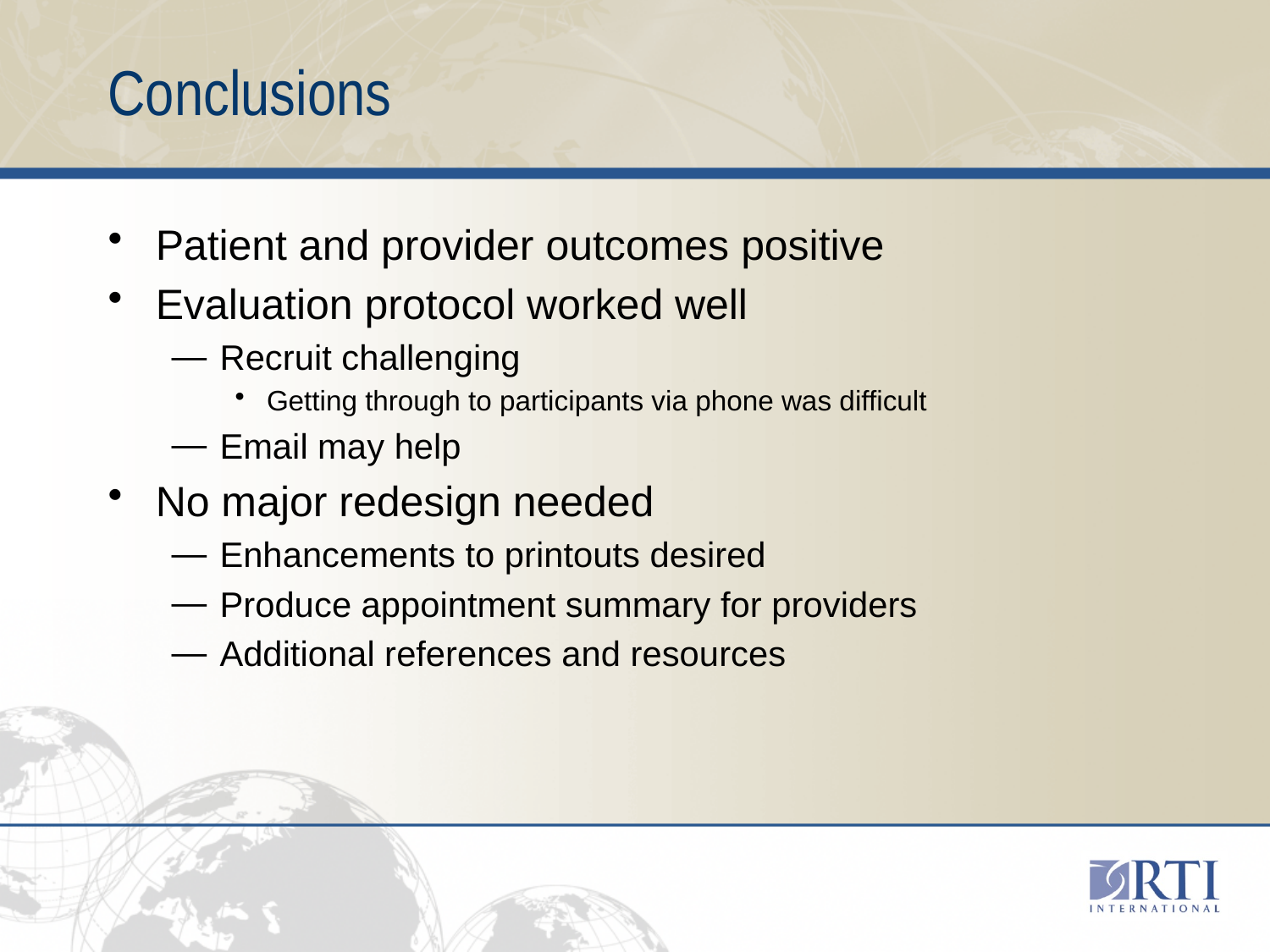

# Conclusions
Patient and provider outcomes positive
Evaluation protocol worked well
Recruit challenging
Getting through to participants via phone was difficult
Email may help
No major redesign needed
Enhancements to printouts desired
Produce appointment summary for providers
Additional references and resources